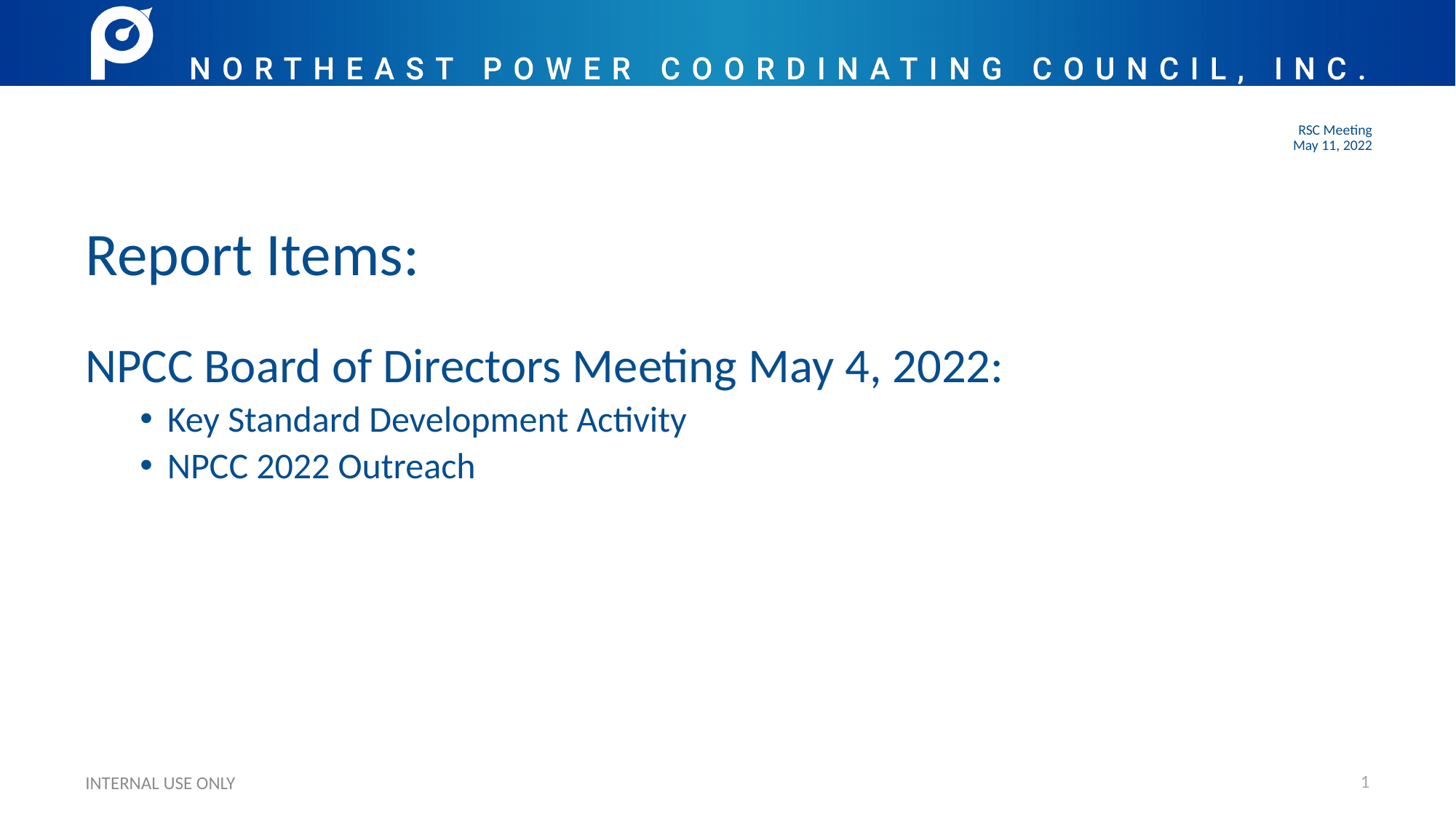

# RSC Meeting May 11, 2022
Report Items:
NPCC Board of Directors Meeting May 4, 2022:
Key Standard Development Activity
NPCC 2022 Outreach

1
INTERNAL USE ONLY